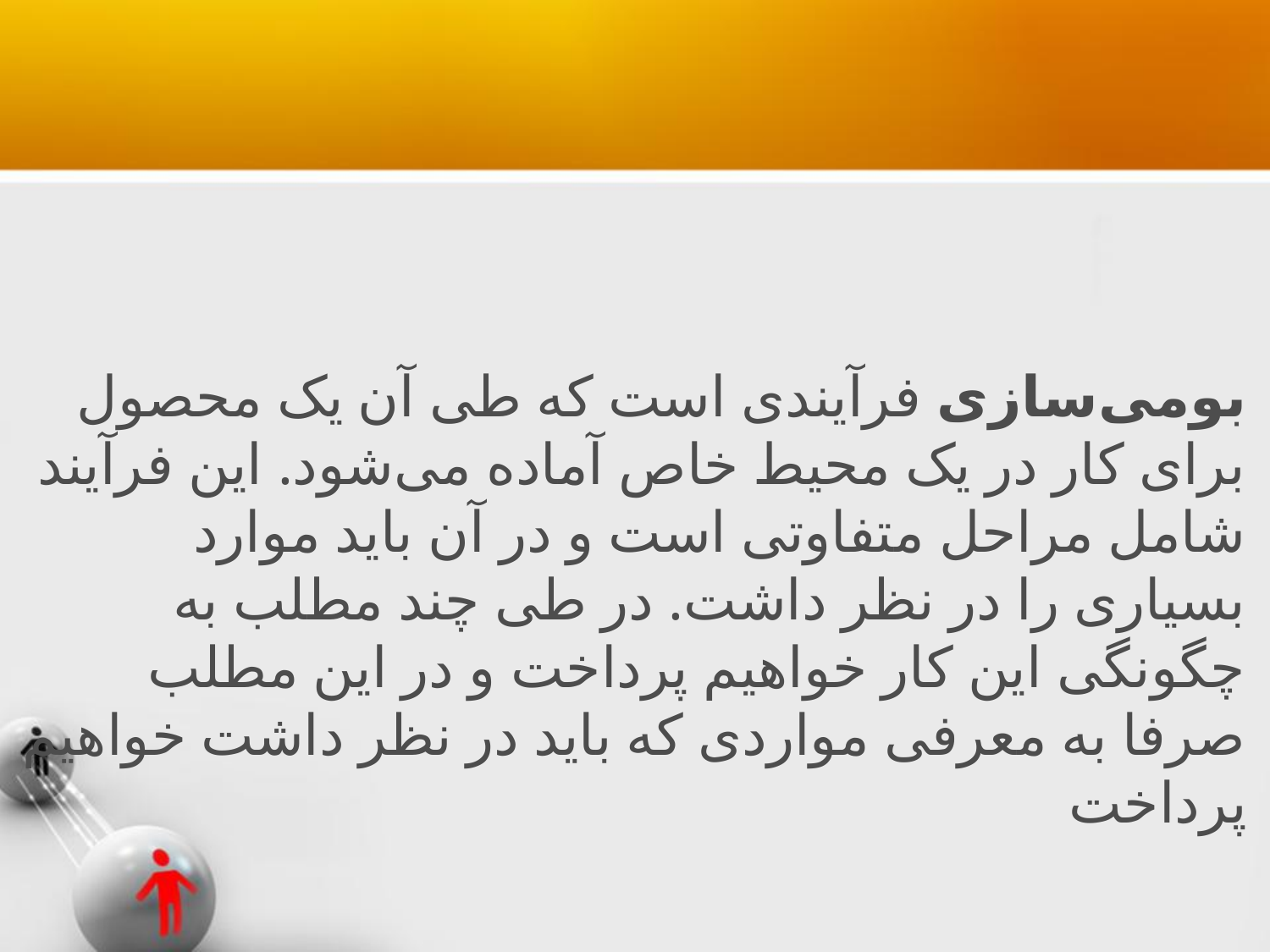

#
بومی‌سازی فرآیندی است که طی آن یک محصول برای کار در یک محیط خاص آماده می‌شود. این فرآیند شامل مراحل متفاوتی است و در آن باید موارد بسیاری را در نظر داشت. در طی چند مطلب به چگونگی این کار خواهیم پرداخت و در این مطلب صرفا به معرفی مواردی که باید در نظر داشت خواهیم پرداخت